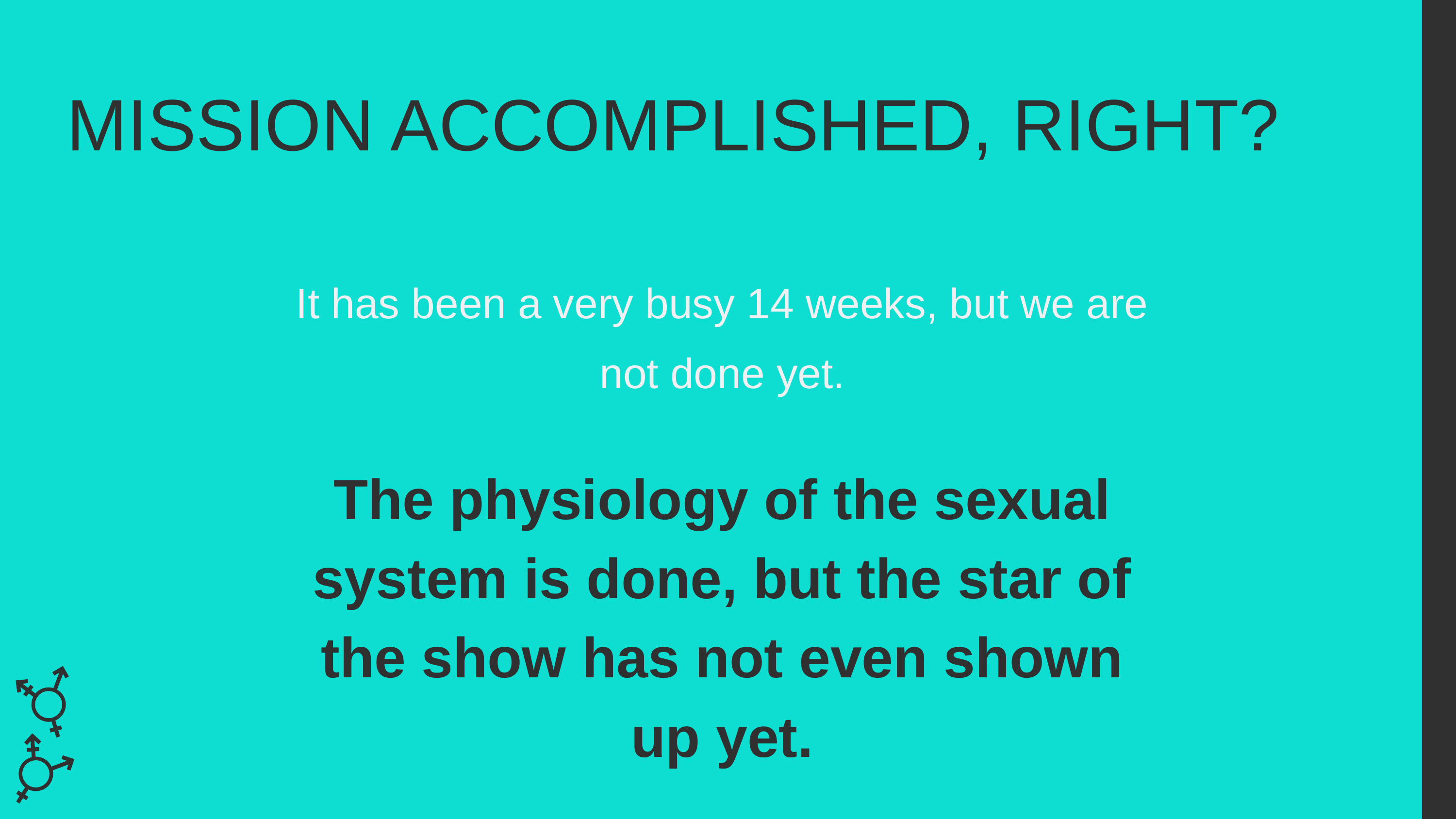

MISSION ACCOMPLISHED, RIGHT?
It has been a very busy 14 weeks, but we are not done yet.
The physiology of the sexual system is done, but the star of the show has not even shown up yet.